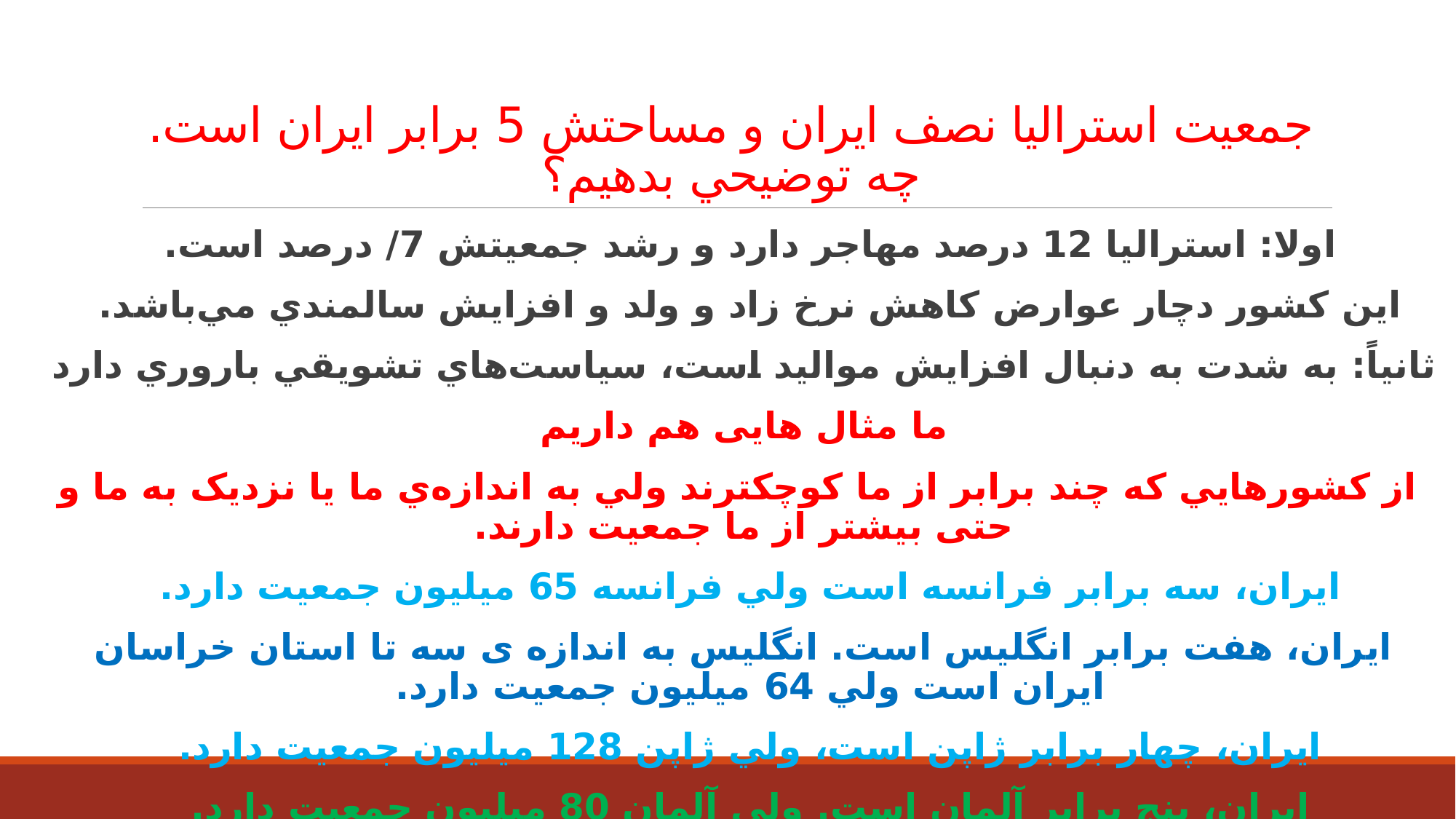

# جمعيت استراليا نصف ايران و مساحتش 5 برابر ايران است. چه توضيحي بدهيم؟
اولا: استراليا 12 درصد مهاجر دارد و ‌رشد جمعيتش 7/ درصد است.
اين كشور دچار عوارض كاهش نرخ زاد و ولد و افزايش سالمندي مي‌باشد.
ثانياً: به شدت به دنبال افزايش مواليد است، سياست‌هاي تشويقي باروري دارد
ما مثال هایی هم داریم
 از كشورهايي كه چند برابر از ما كوچكترند ولي به اندازه‌‌ي ما یا نزدیک به ما و حتی بیشتر از ما جمعيت دارند.
ايران، سه برابر فرانسه است ولي فرانسه 65 ميليون جمعيت دارد.
ايران، هفت برابر انگليس است. انگليس به اندازه ی سه تا استان خراسان ايران است ولي 64 ميليون جمعيت دارد.
ايران، چهار برابر ژاپن است، ولي ژاپن 128 ميليون جمعيت دارد.
ايران، پنج برابر آلمان است. ولي آلمان 80 ميليون جمعيت دارد.